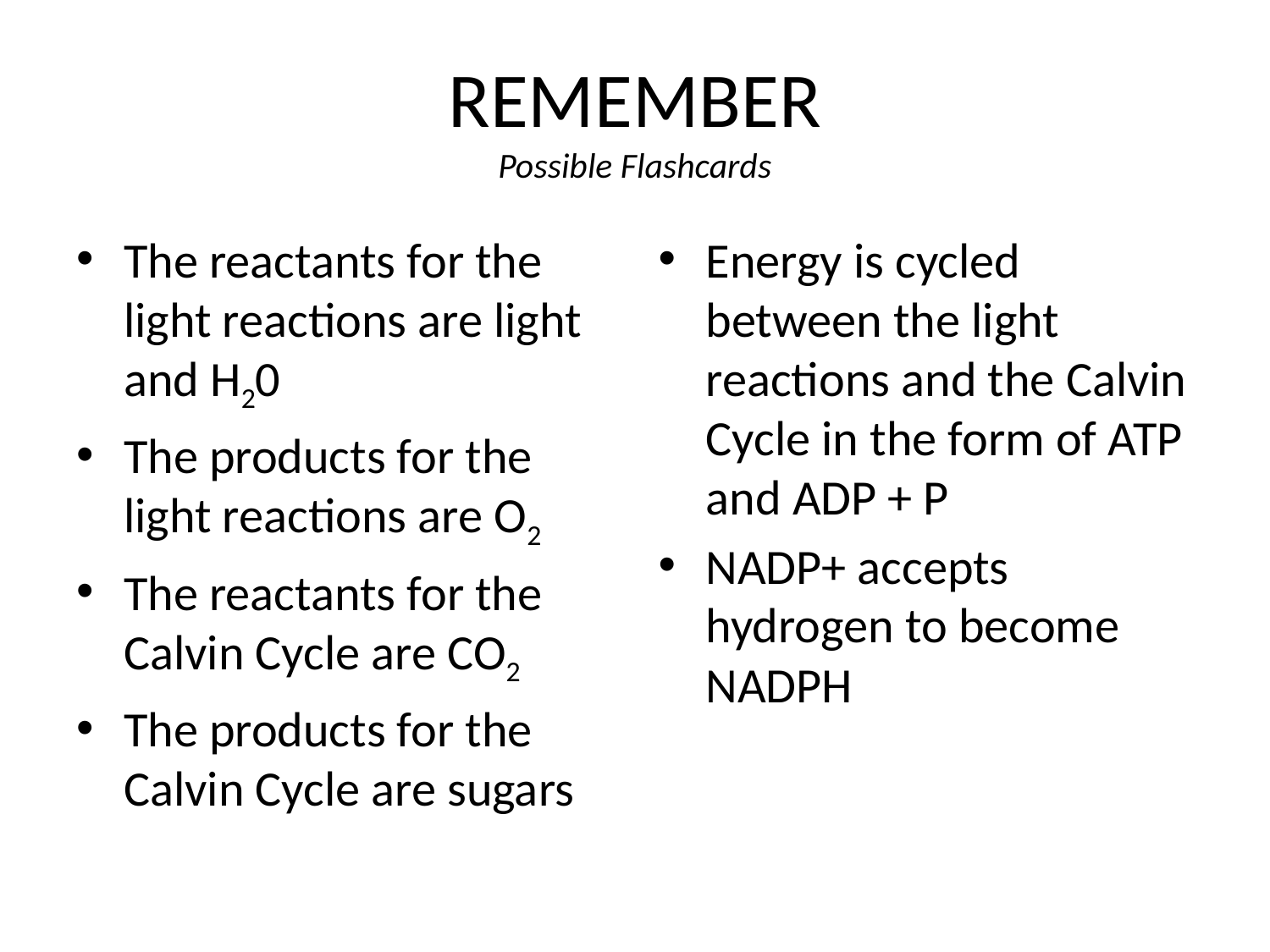

# REMEMBER Possible Flashcards
The reactants for the light reactions are light and H20
The products for the light reactions are O2
The reactants for the Calvin Cycle are CO2
The products for the Calvin Cycle are sugars

Energy is cycled between the light reactions and the Calvin Cycle in the form of ATP and ADP + P
NADP+ accepts hydrogen to become NADPH